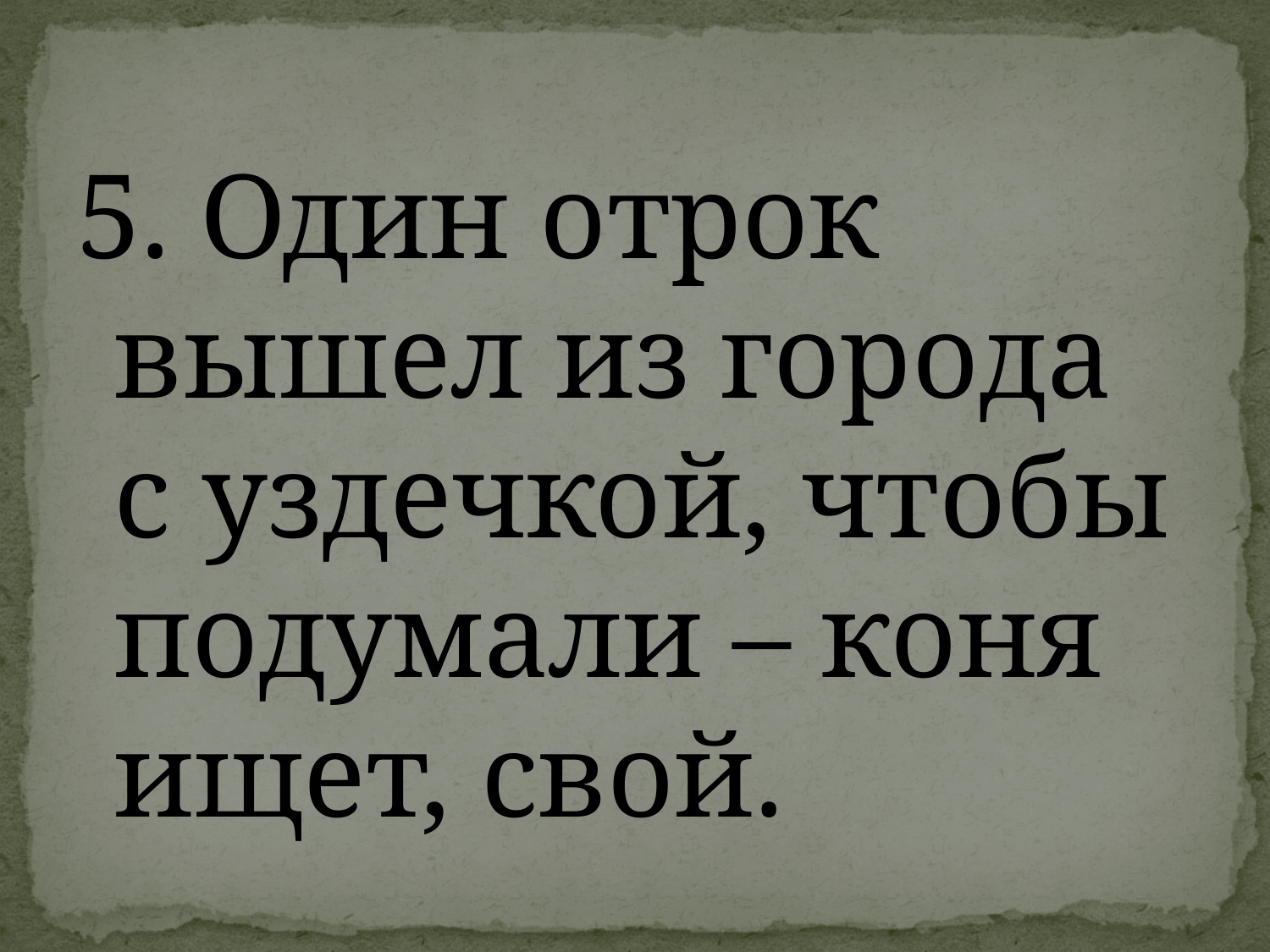

#
5. Один отрок вышел из города с уздечкой, чтобы подумали – коня ищет, свой.